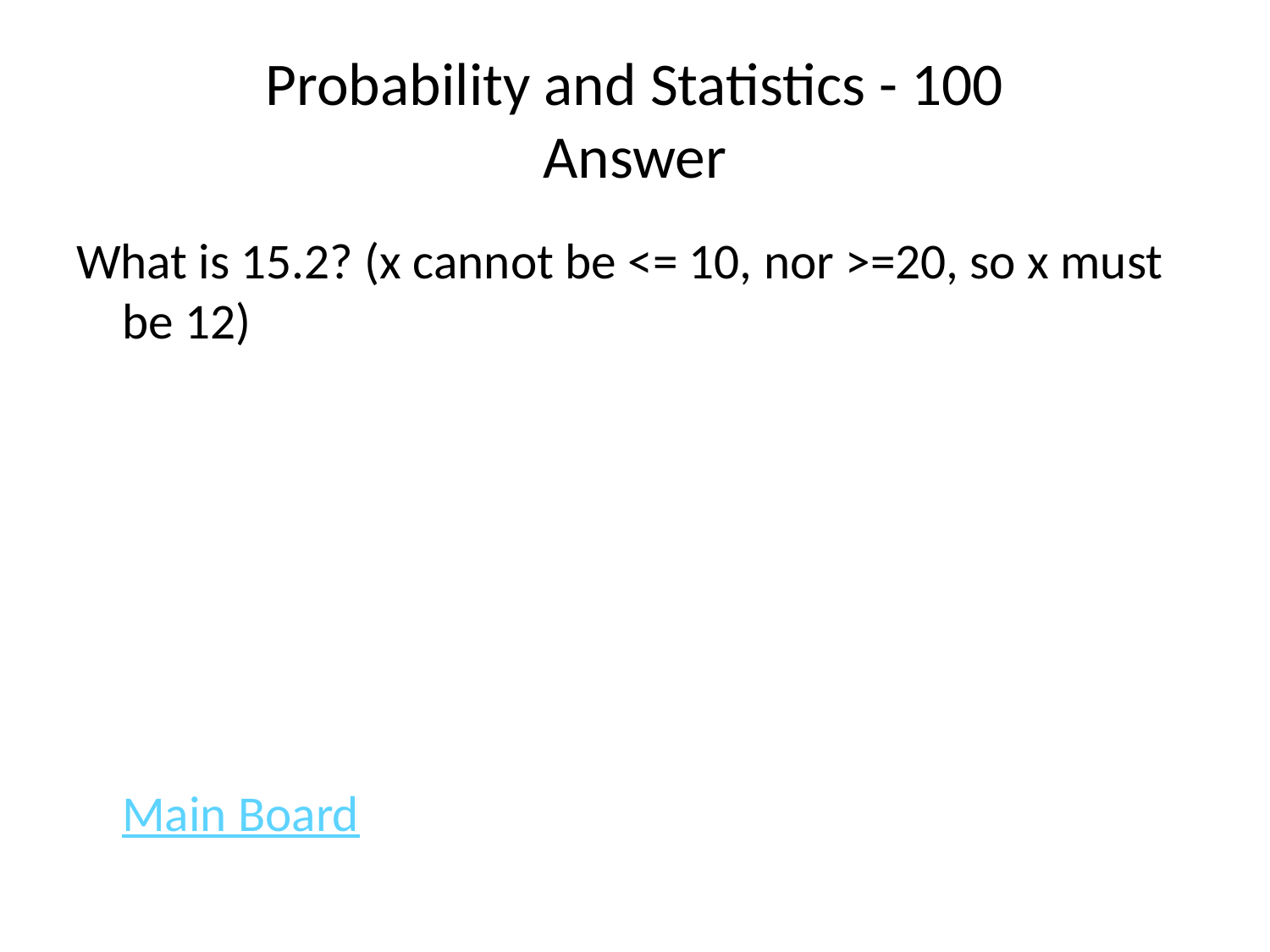

# Probability and Statistics - 100 Answer
What is 15.2? (x cannot be <= 10, nor >=20, so x must be 12)

							Main Board